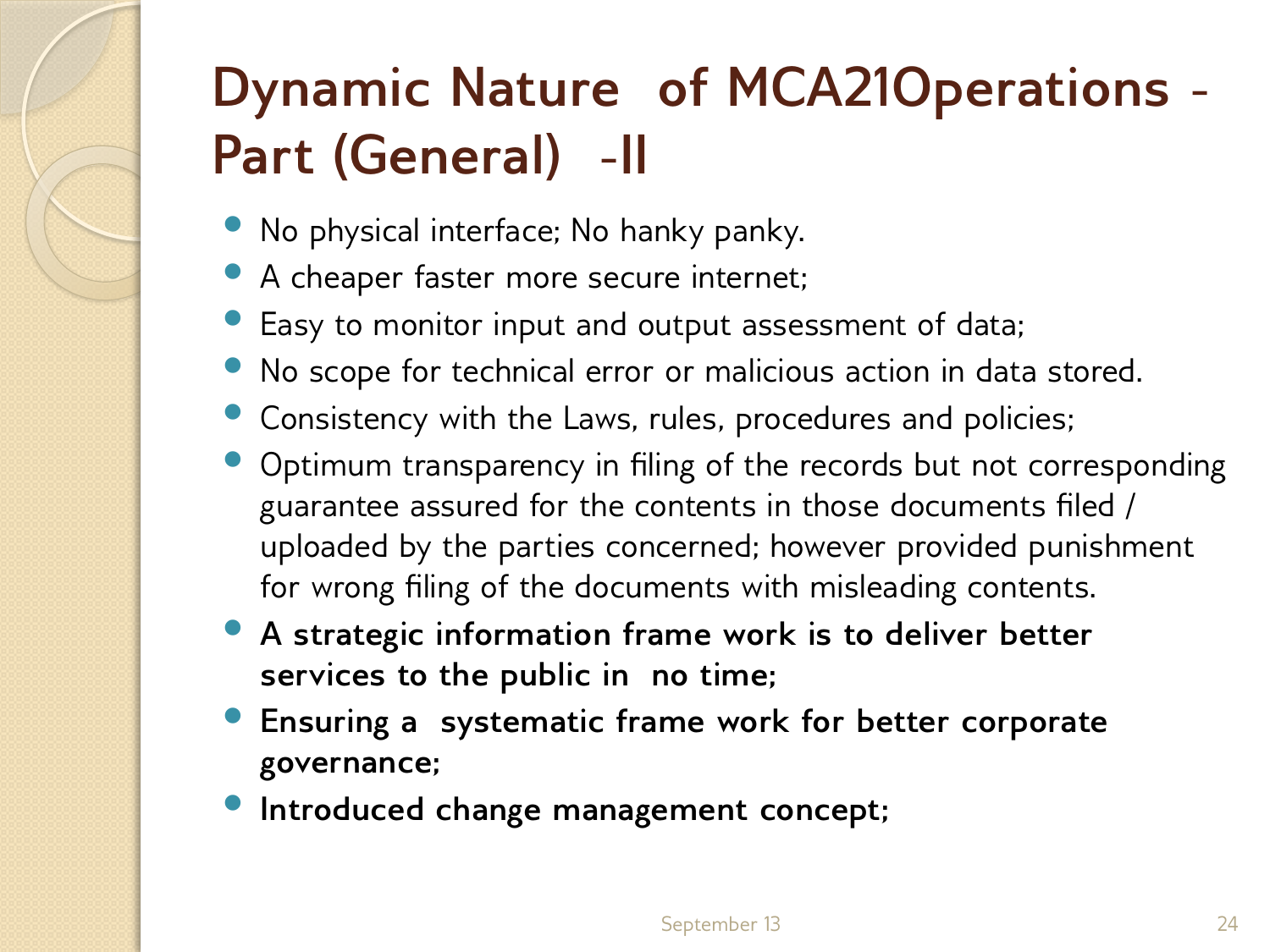

# Dynamic Nature  of MCA21Operations - Part (General)  -II
No physical interface; No hanky panky.
A cheaper faster more secure internet;
Easy to monitor input and output assessment of data;
No scope for technical error or malicious action in data stored.
Consistency with the Laws, rules, procedures and policies;
Optimum transparency in filing of the records but not corresponding guarantee assured for the contents in those documents filed / uploaded by the parties concerned; however provided punishment for wrong filing of the documents with misleading contents.
A strategic information frame work is to deliver better services to the public in  no time;
Ensuring a  systematic frame work for better corporate governance;
Introduced change management concept;

September 13
24